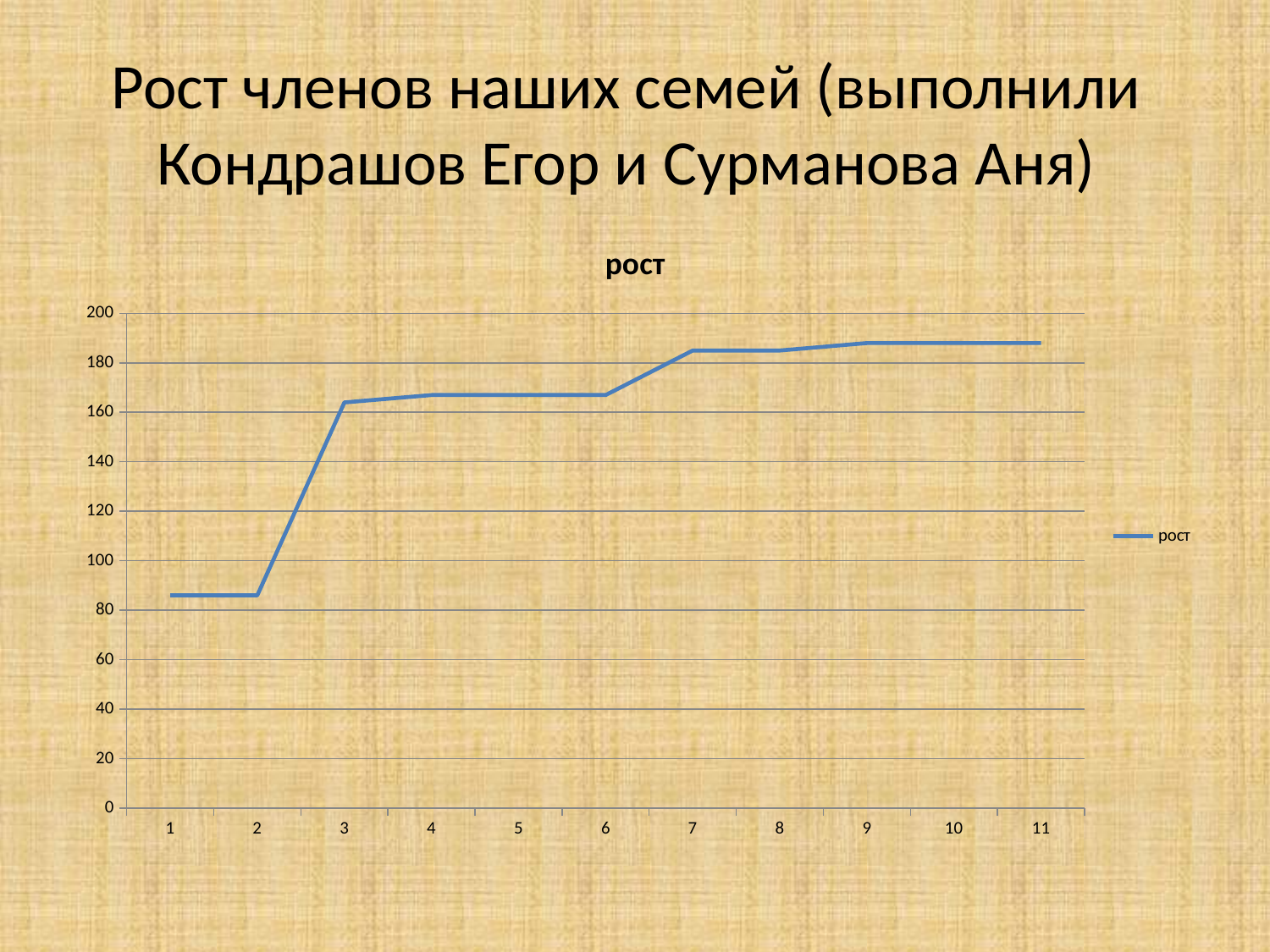

# Рост членов наших семей (выполнили Кондрашов Егор и Сурманова Аня)

### Chart:

| Category | рост |
|---|---|